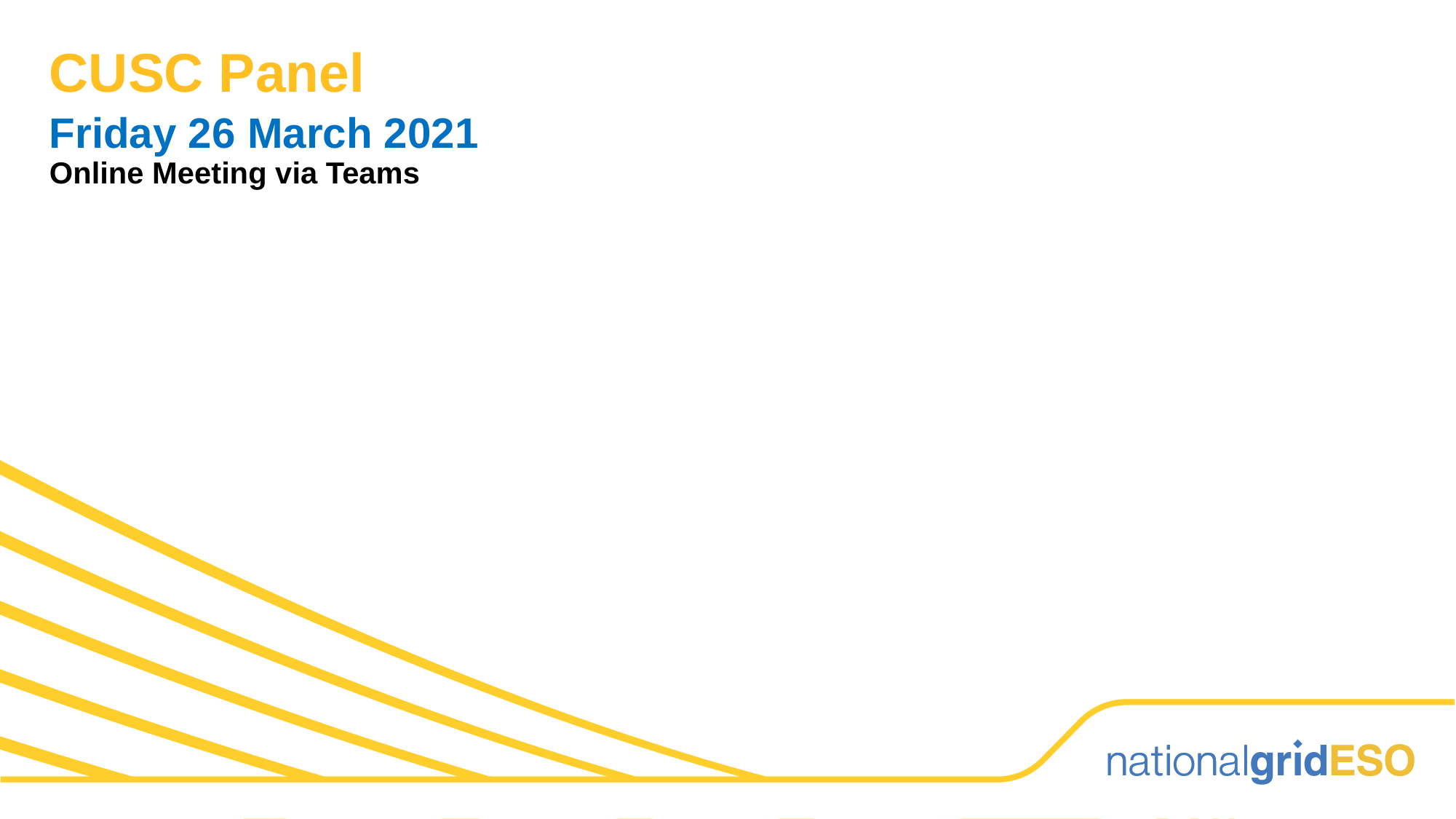

CUSC Panel
# Friday 26 March 2021
Online Meeting via Teams